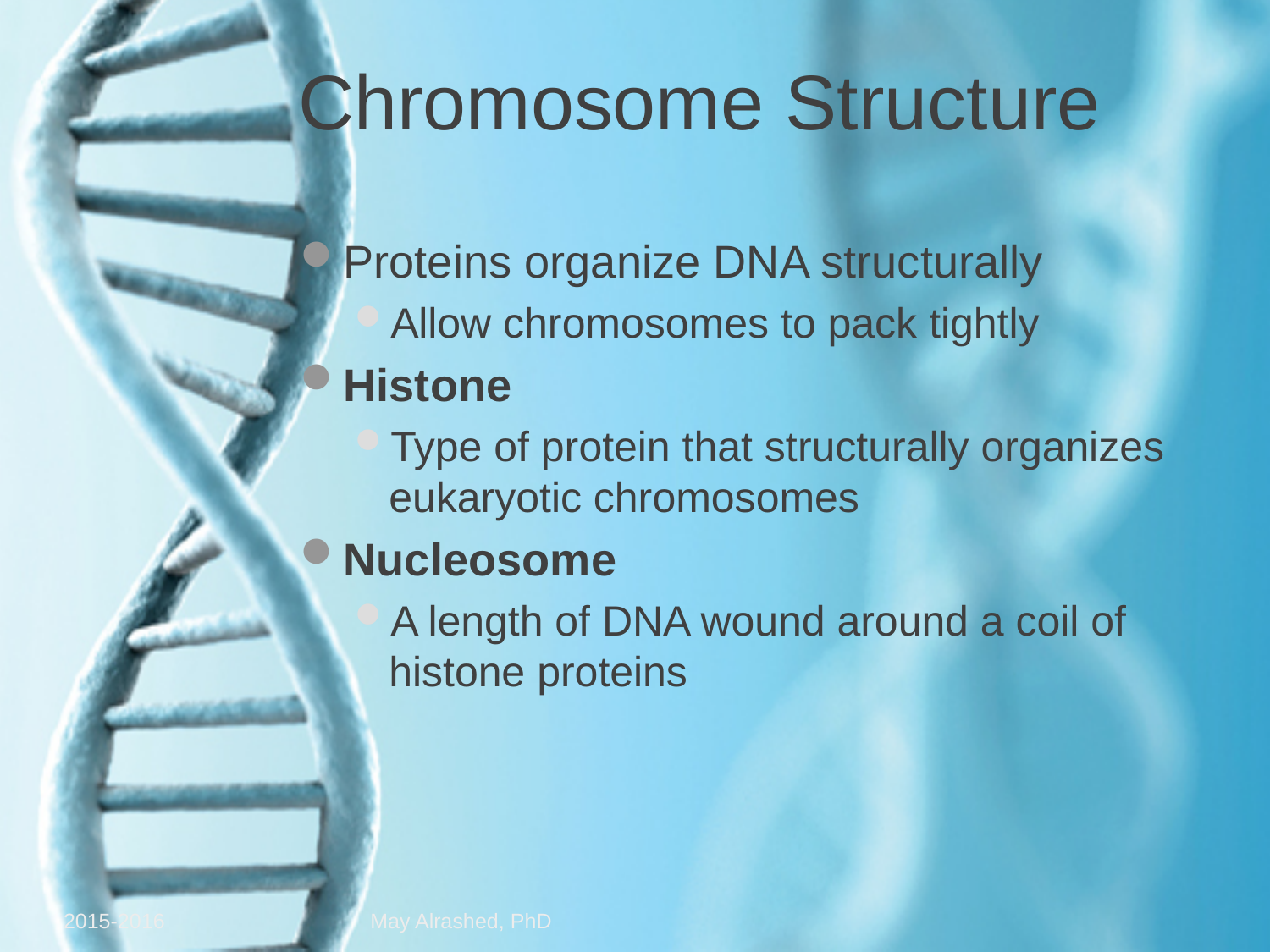

Chromosome Structure
Proteins organize DNA structurally
Allow chromosomes to pack tightly
Histone
Type of protein that structurally organizes eukaryotic chromosomes
Nucleosome
A length of DNA wound around a coil of histone proteins
2015-2016
May Alrashed, PhD